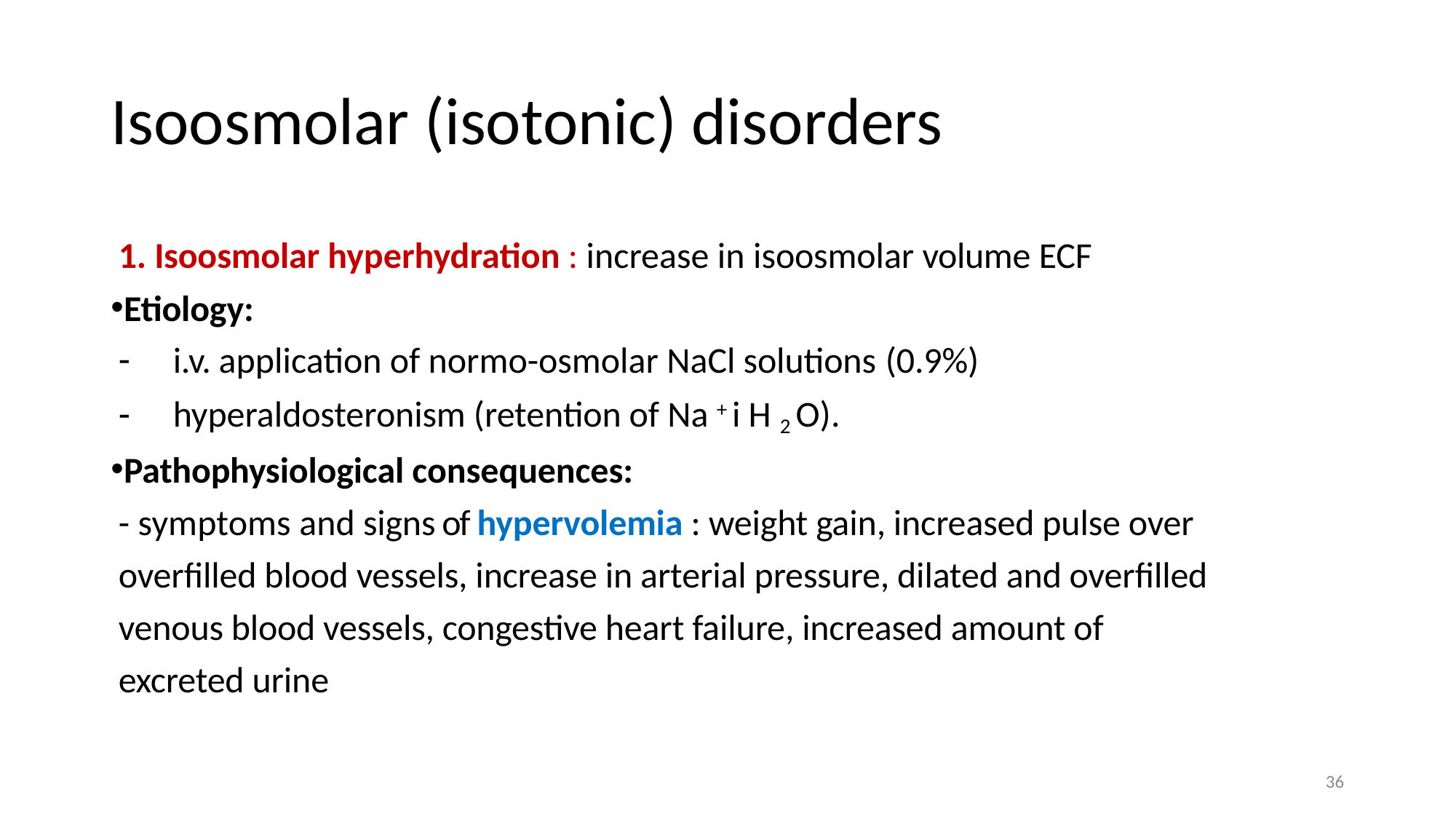

# Isoosmolar (isotonic) disorders
1. Isoosmolar hyperhydration : increase in isoosmolar volume ECF
Etiology:
i.v. application of normo-osmolar NaCl solutions (0.9%)
hyperaldosteronism (retention of Na + i H 2 O).
Pathophysiological consequences:
- symptoms and signs of hypervolemia : weight gain, increased pulse over overfilled blood vessels, increase in arterial pressure, dilated and overfilled venous blood vessels, congestive heart failure, increased amount of excreted urine

36